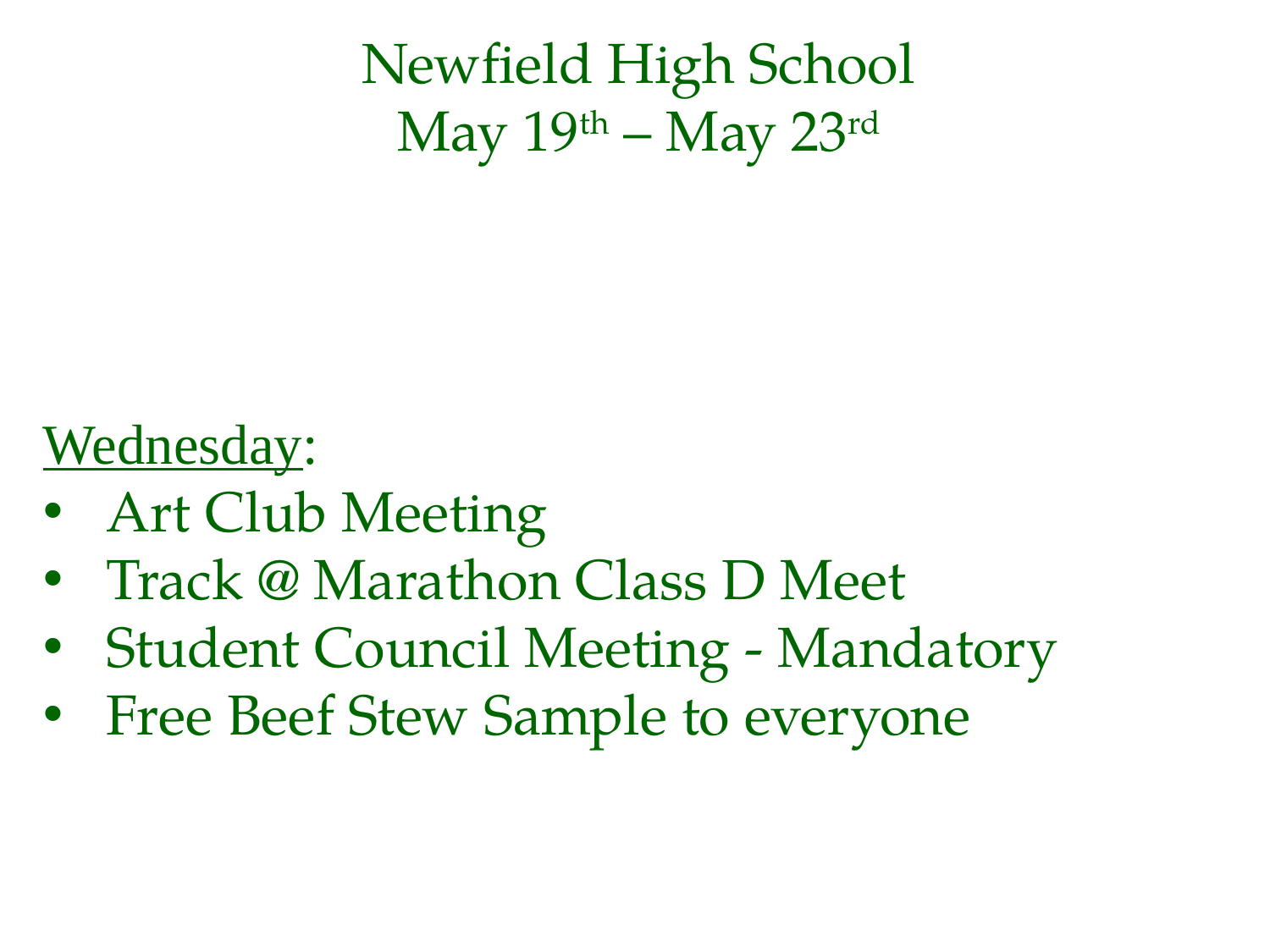

Newfield High School
May 19th – May 23rd
Wednesday:
Art Club Meeting
Track @ Marathon Class D Meet
Student Council Meeting - Mandatory
Free Beef Stew Sample to everyone